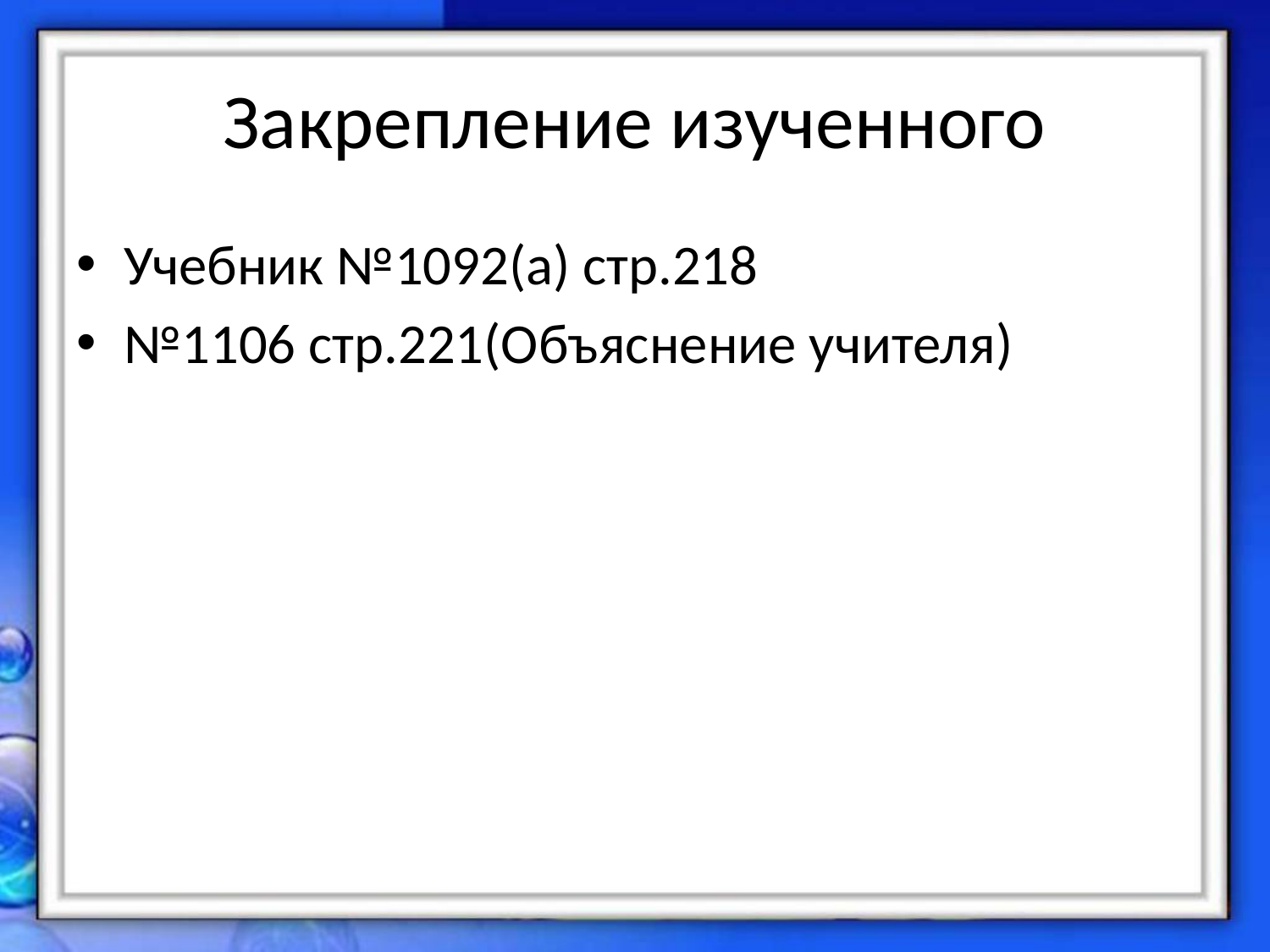

# Закрепление изученного
Учебник №1092(а) стр.218
№1106 стр.221(Объяснение учителя)